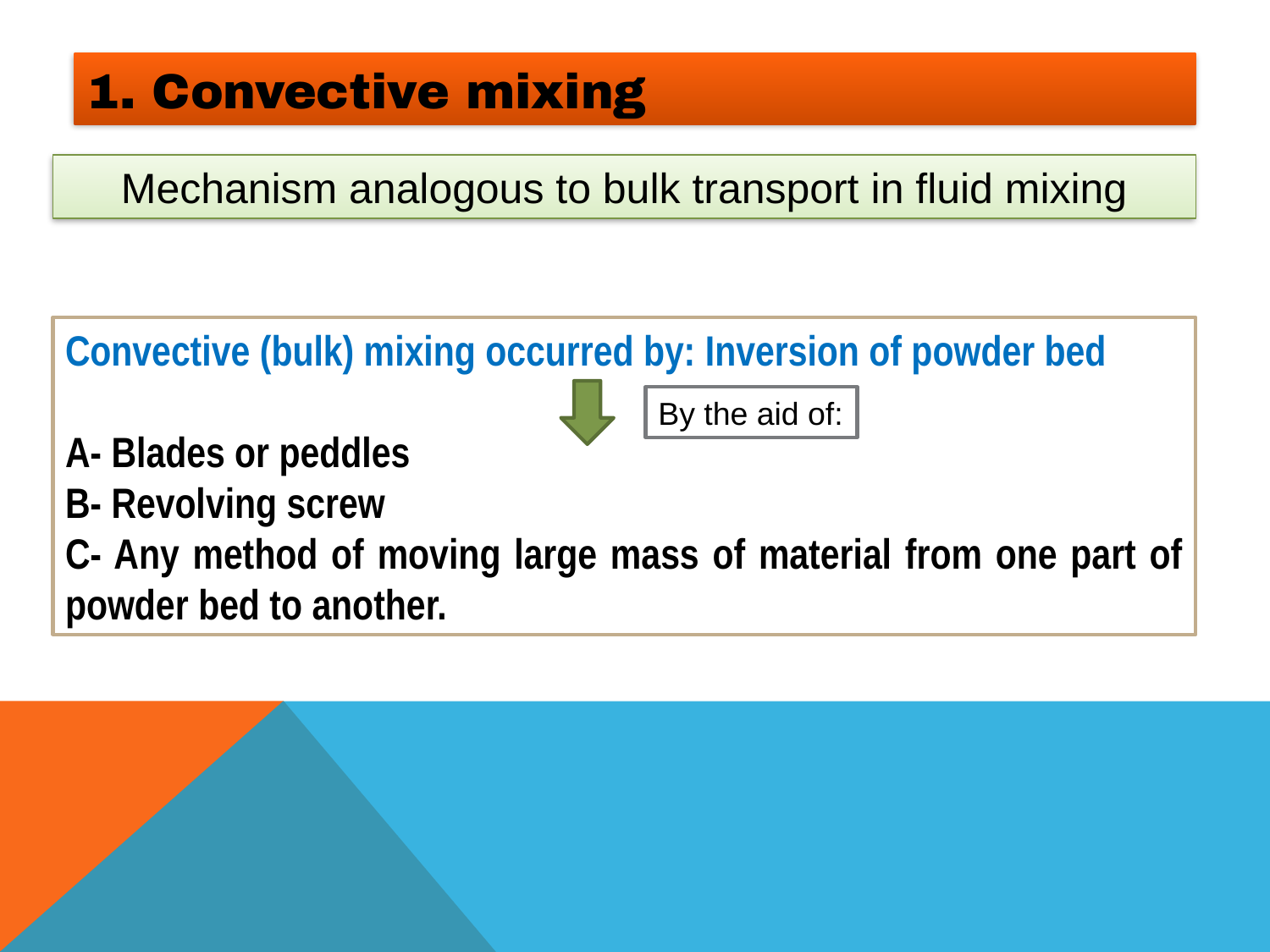

1. Convective mixing
Mechanism analogous to bulk transport in fluid mixing
Convective (bulk) mixing occurred by: Inversion of powder bed

A- Blades or peddles
B- Revolving screw
C- Any method of moving large mass of material from one part of powder bed to another.

By the aid of: